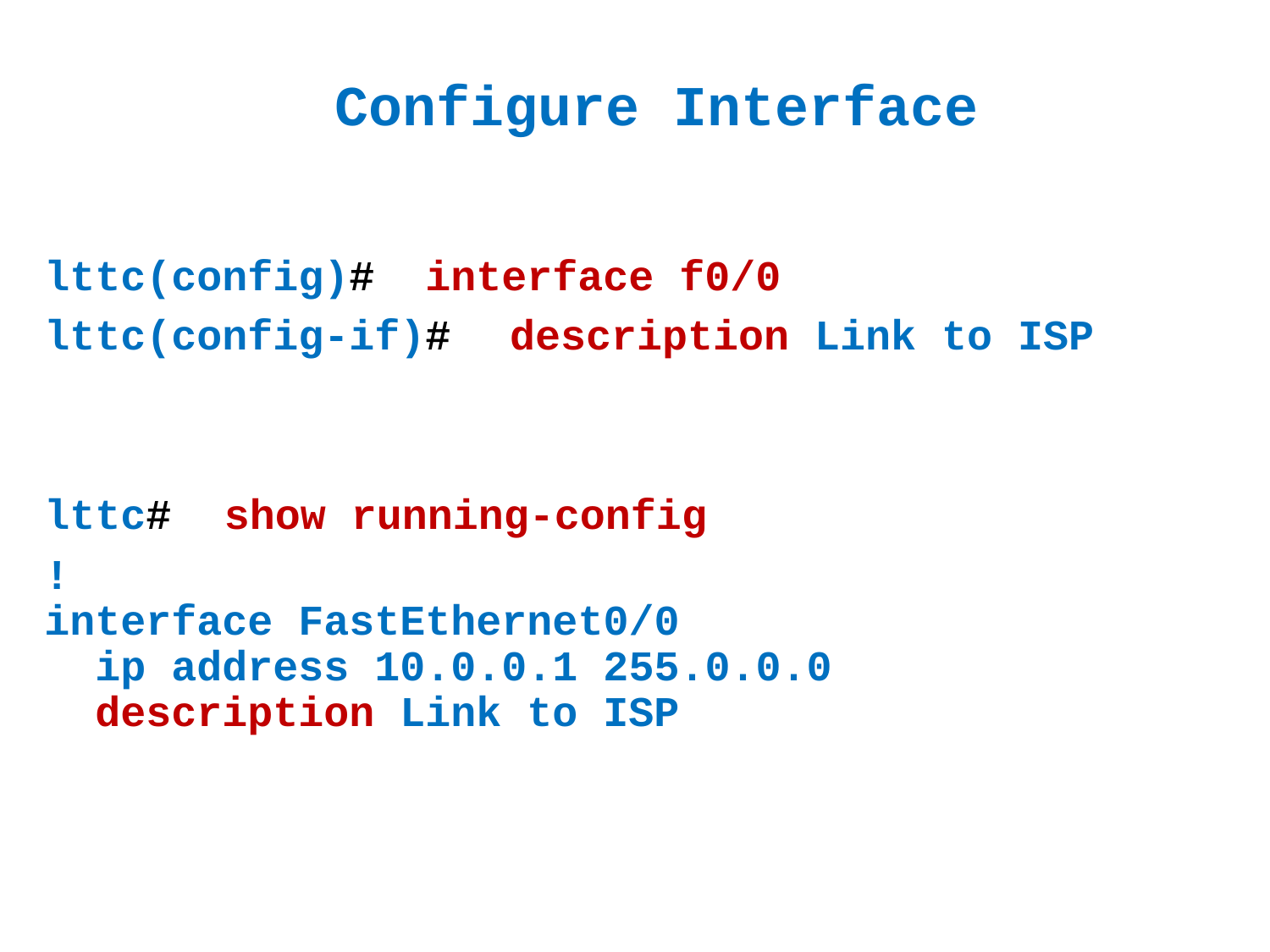

# Configure Interface
lttc(config)#
interface f0/0
lttc(config-if)#
description Link to ISP
lttc#
show running-config
!
interface FastEthernet0/0
  ip address 10.0.0.1 255.0.0.0
  description Link to ISP